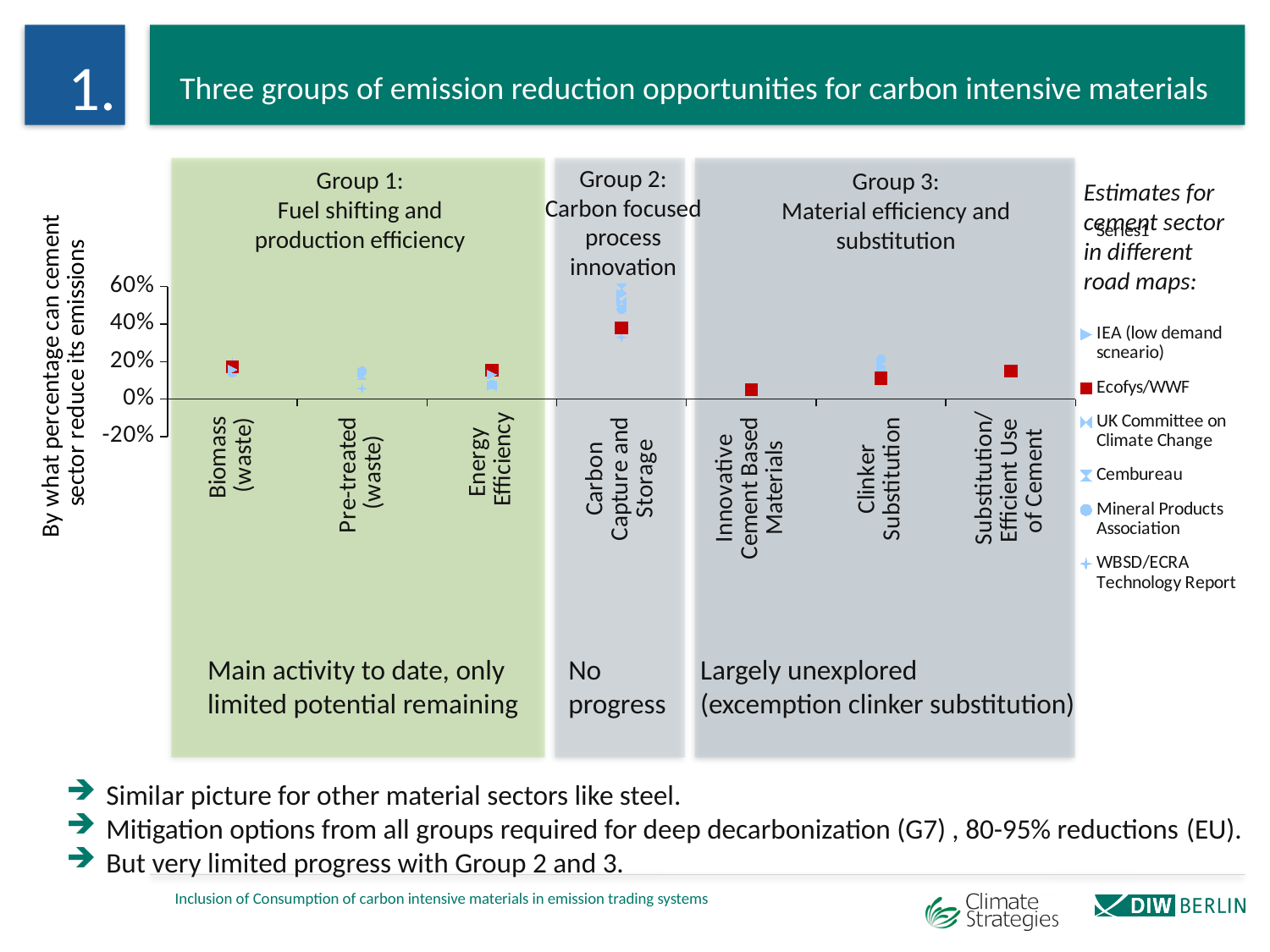

1.
Three groups of emission reduction opportunities for carbon intensive materials
Group 2:
Carbon focused process innovation

Group 1:
Fuel shifting and production efficiency
Group 3:
Material efficiency and substitution
Estimates for
cement sector
in different
road maps:

### Chart

| Category |  |     |     | IEA (low demand scneario) | Ecofys/WWF | UK Committee on Climate Change  | Cembureau | Mineral Products Association | WBSD/ECRA Technology Report |
|---|---|---|---|---|---|---|---|---|---|
| Biomass
(waste) | 0.09 | 0.05 | 0.172495 | 0.157255 | 0.172495 | 0.170755 | 0.170275 | 0.14049 | 0.192495 |
| Pre-treated
(waste) | 0.3 | None | None | 0.139545 | None | None | 0.129325 | 0.147525 | 0.056705 |
| Energy
Efficiency | 0.3 | 0.033425 | 0.153425 | 0.13087 | 0.153425 | 0.07087 | 0.149995 | 0.077 | None |
| Carbon
Capture and
Storage  | None | None | None | 0.56 | 0.38 | 0.52 | 0.59 | 0.48 | 0.33 |
| Innovative
Cement Based
Materials  | None | None | None | None | 0.051 | None | 0.051 | 0.051 | None |
| Clinker
Substitution  | None | 0.3 | 0.1119 | 0.1752 | 0.1119 | 0.1513 | 0.1152 | 0.2113 | 0.1519 |
| Substitution/
Efficient Use
of Cement  | None | 0.0 | 0.15 | None | 0.15 | 0.15 | None | None | None |
Main activity to date, only limited potential remaining
No
progress
Largely unexplored
(excemption clinker substitution)
Similar picture for other material sectors like steel.
Mitigation options from all groups required for deep decarbonization (G7) , 80-95% reductions (EU).
But very limited progress with Group 2 and 3.
Inclusion of Consumption of carbon intensive materials in emission trading systems